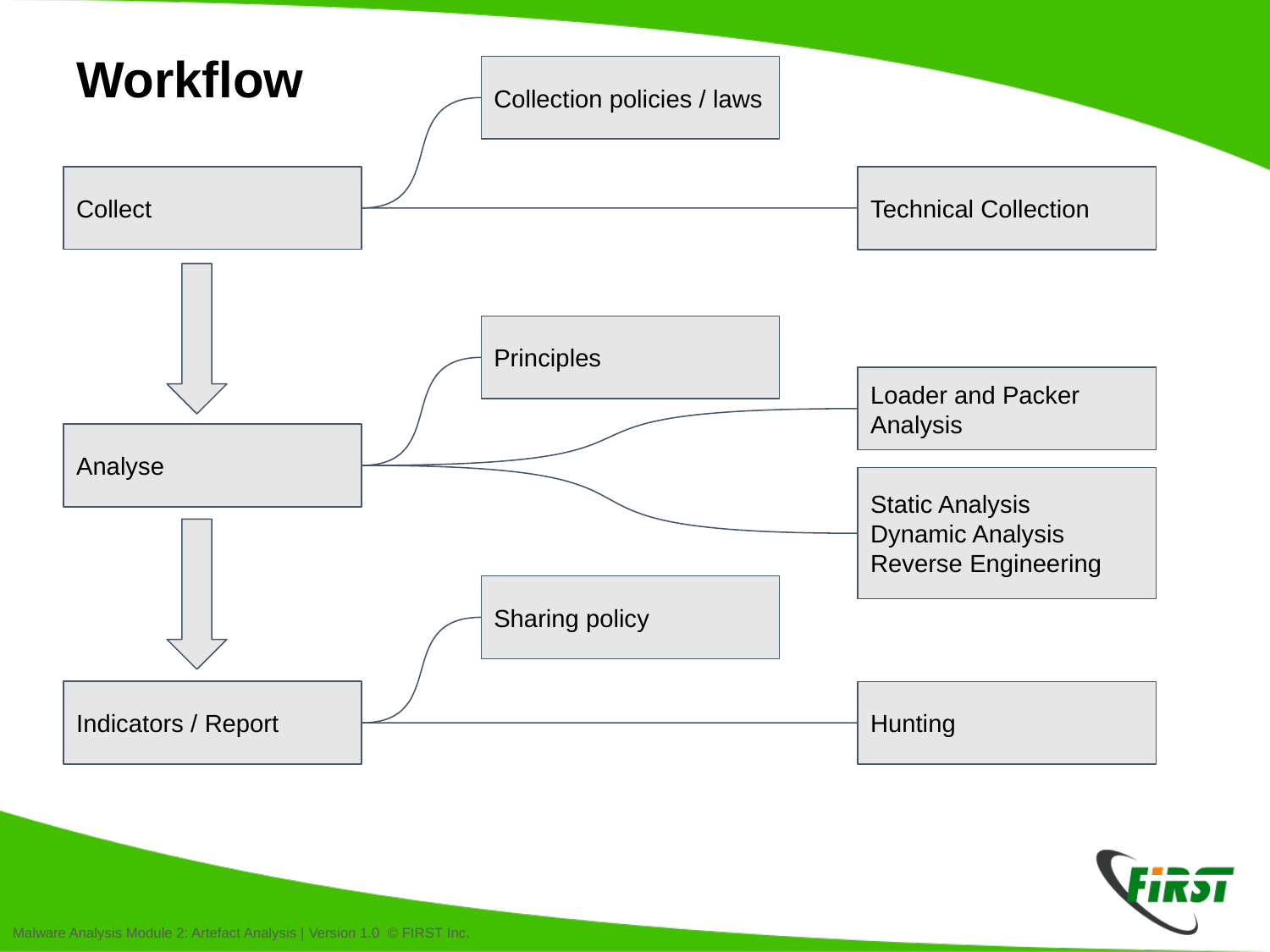

# Workflow
Collection policies / laws

Collect
Technical Collection

Principles
Loader and Packer Analysis
Analyse
Static Analysis
Dynamic Analysis
Reverse Engineering

Sharing policy
Indicators / Report
Hunting